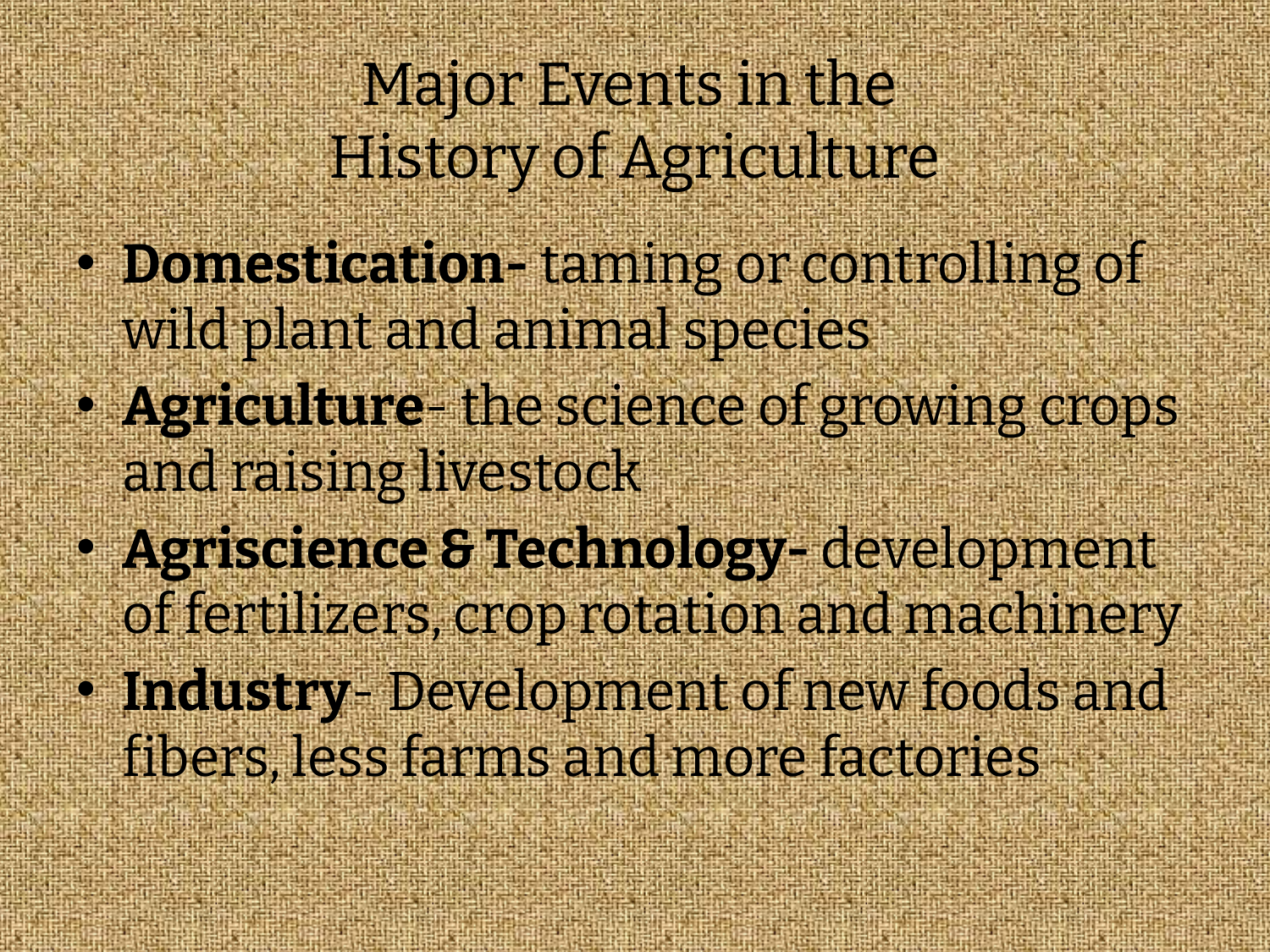

# Major Events in the History of Agriculture
Domestication- taming or controlling of wild plant and animal species
Agriculture- the science of growing crops and raising livestock
Agriscience & Technology- development of fertilizers, crop rotation and machinery
Industry- Development of new foods and fibers, less farms and more factories